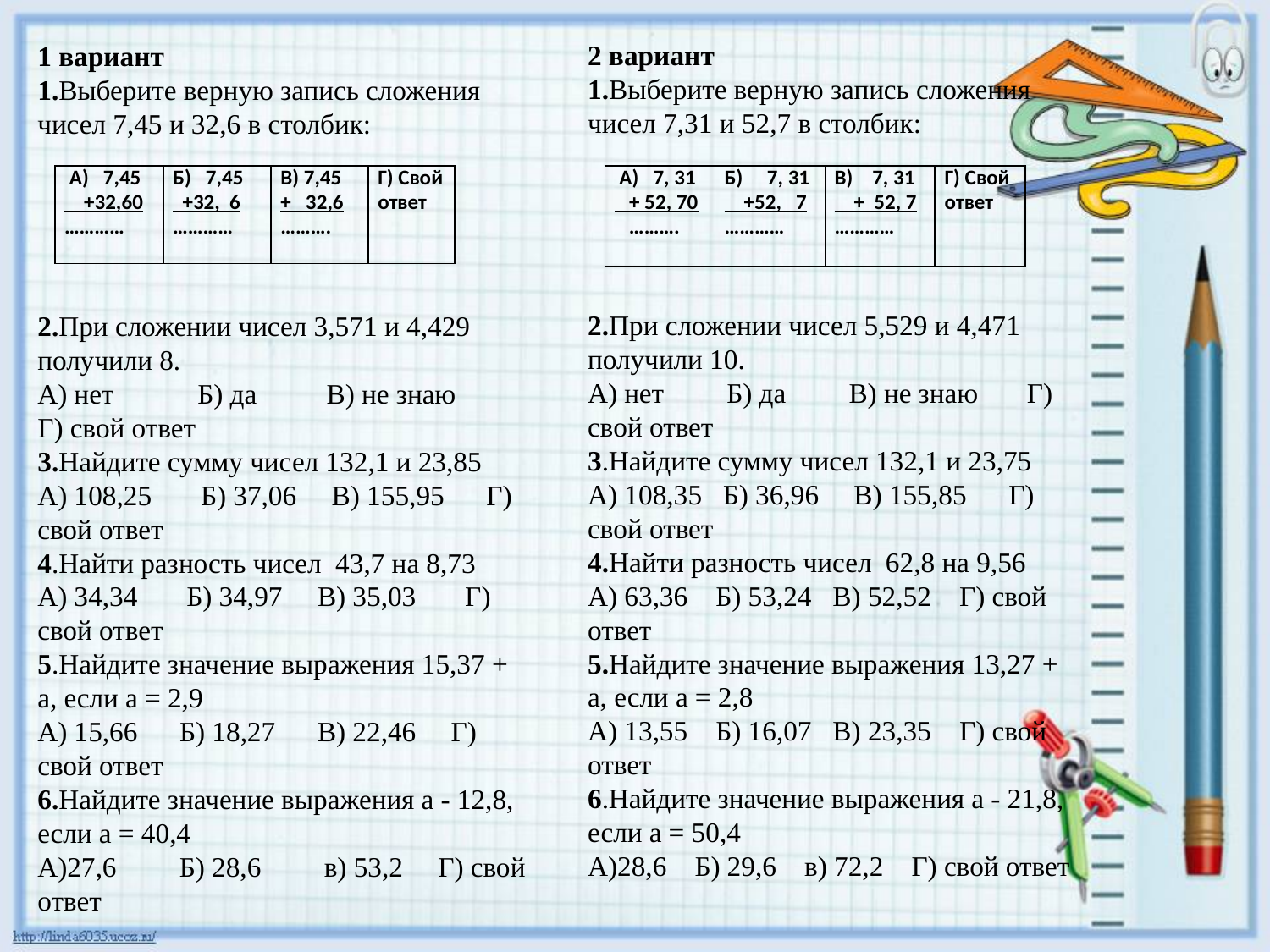

2 вариант
1.Выберите верную запись сложения чисел 7,31 и 52,7 в столбик:

2.При сложении чисел 5,529 и 4,471 получили 10.
А) нет         Б) да         В) не знаю       Г) свой ответ
3.Найдите сумму чисел 132,1 и 23,75
А) 108,35   Б) 36,96     В) 155,85      Г) свой ответ
4.Найти разность чисел  62,8 на 9,56
А) 63,36    Б) 53,24   В) 52,52    Г) свой ответ
5.Найдите значение выражения 13,27 + а, если а = 2,8
А) 13,55    Б) 16,07   В) 23,35    Г) свой ответ
6.Найдите значение выражения а - 21,8, если а = 50,4
А)28,6    Б) 29,6    в) 72,2    Г) свой ответ
1 вариант
1.Выберите верную запись сложения чисел 7,45 и 32,6 в столбик:

2.При сложении чисел 3,571 и 4,429 получили 8.
А) нет            Б) да          В) не знаю        Г) свой ответ
3.Найдите сумму чисел 132,1 и 23,85
А) 108,25       Б) 37,06     В) 155,95      Г) свой ответ
4.Найти разность чисел  43,7 на 8,73
А) 34,34       Б) 34,97     В) 35,03       Г) свой ответ
5.Найдите значение выражения 15,37 + а, если а = 2,9
А) 15,66      Б) 18,27      В) 22,46     Г) свой ответ
6.Найдите значение выражения а - 12,8, если а = 40,4
А)27,6         Б) 28,6         в) 53,2     Г) свой ответ

| А) 7,45 +32,60 ………… | Б) 7,45 +32, 6 ………… | В) 7,45 + 32,6 ………. | Г) Свой ответ |
| --- | --- | --- | --- |
| А) 7, 31 + 52, 70 ………. | Б) 7, 31 +52, 7 ………… | В) 7, 31 + 52, 7 ………… | Г) Свой ответ |
| --- | --- | --- | --- |